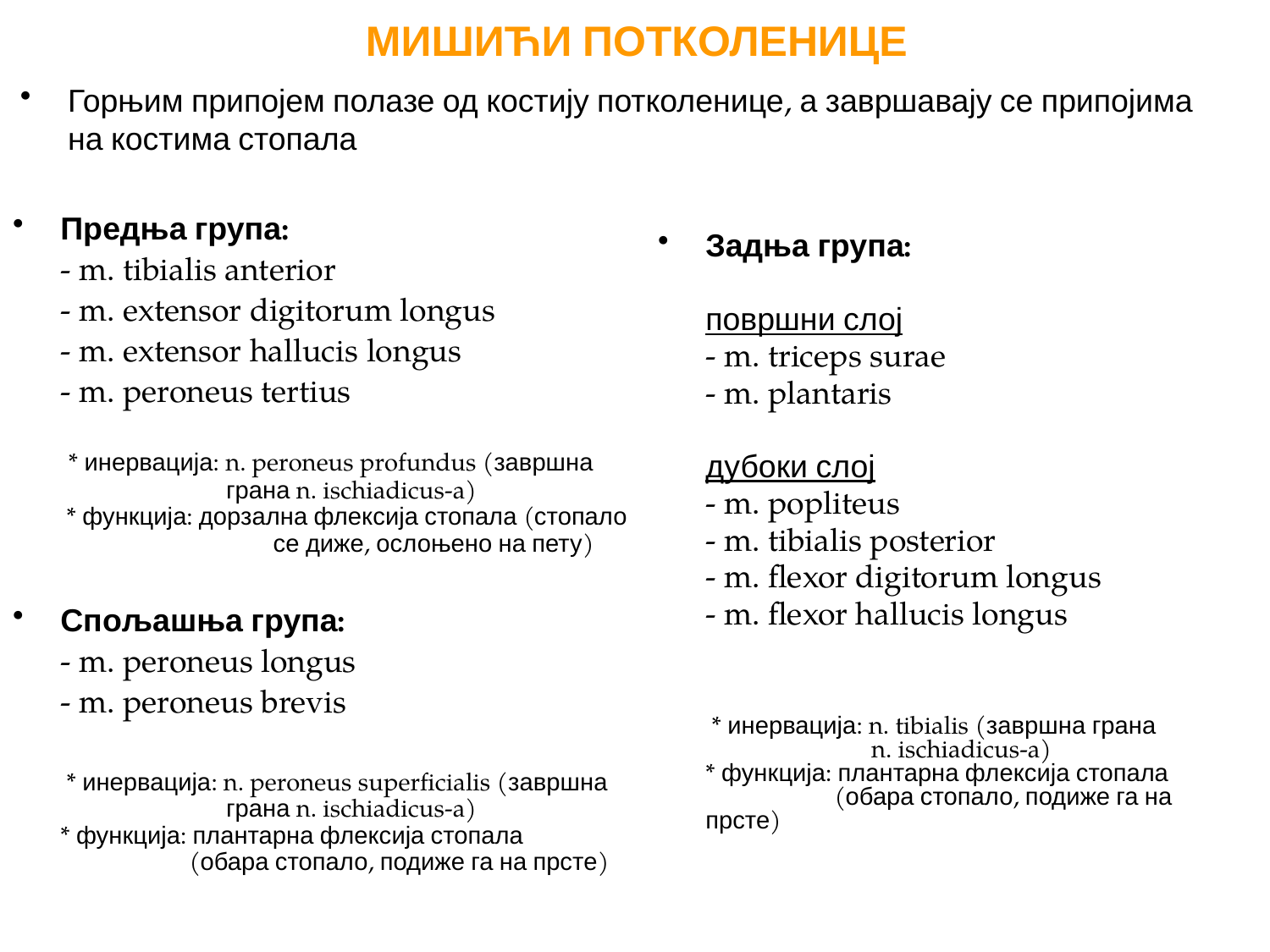

МИШИЋИ ПОТКОЛЕНИЦЕ
Горњим припојем полазе од костију потколенице, а завршавају се припојима на костима стопала
Предња група:
	- m. tibialis anterior
	- m. extensor digitorum longus
	- m. extensor hallucis longus
	- m. peroneus tertius
 * инервација: n. peroneus profundus (завршна
                           грана n. ischiadicus-a)
 * функција: дорзална флексија стопала (стопало
	              се диже, ослоњено на пету)

Спољашња група:
	- m. peroneus longus
	- m. peroneus brevis

	 * инервација: n. peroneus superficialis (завршна
                           грана n. ischiadicus-a)
* функција: плантарна флексија стопала
                     (обара стопало, подиже га на прсте)
Задња група:

	површни слој
	- m. triceps surae
	- m. plantaris

	дубоки слој
	- m. popliteus
	- m. tibialis posterior
	- m. flexor digitorum longus
	- m. flexor hallucis longus
 * инервација: n. tibialis (завршна грана
                           n. ischiadicus-a)
* функција: плантарна флексија стопала
                     (обара стопало, подиже га на прсте)